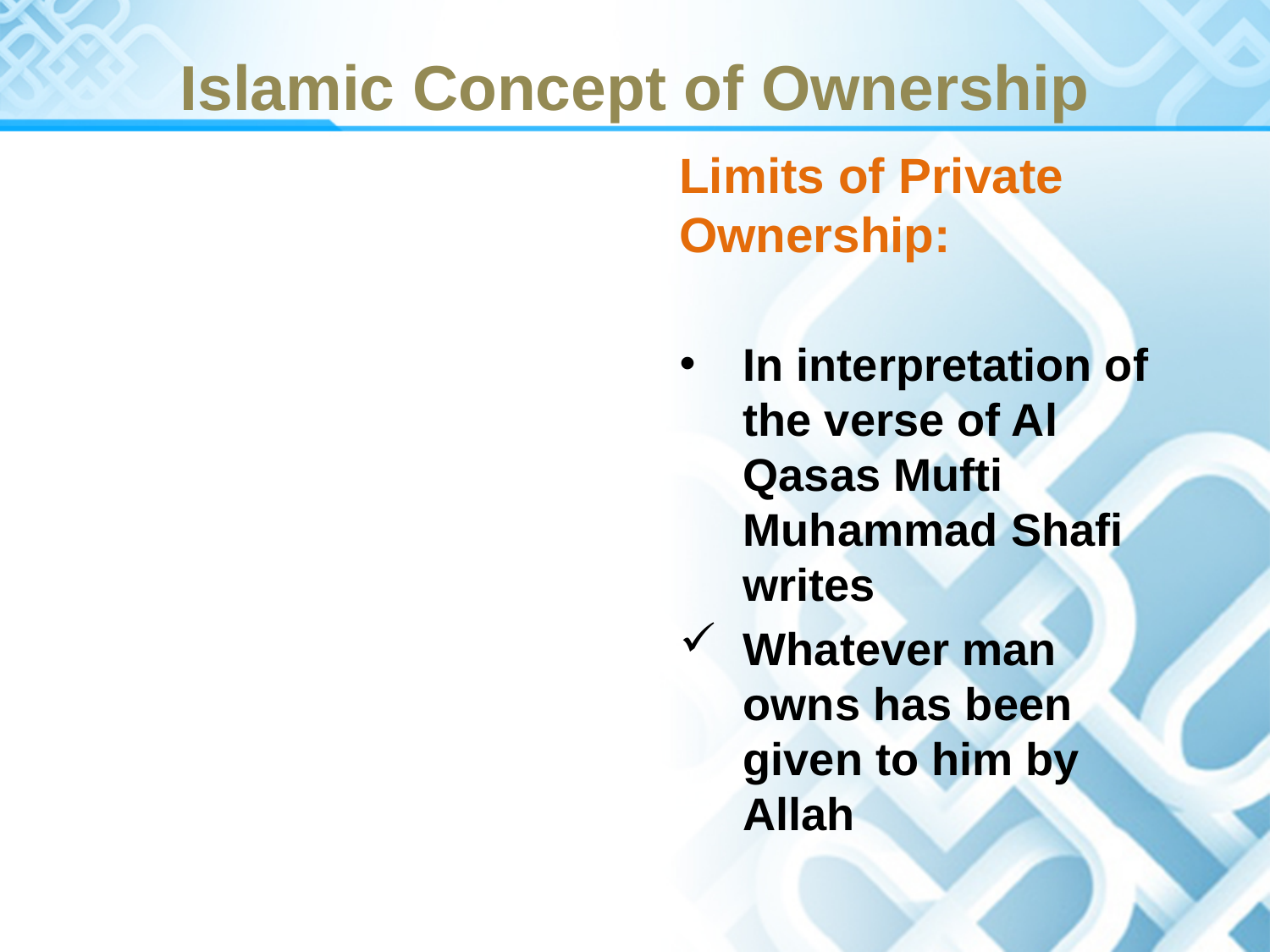

Islamic Concept of Ownership
Limits of Private Ownership:

In interpretation of the verse of Al Qasas Mufti Muhammad Shafi writes
Whatever man owns has been given to him by Allah